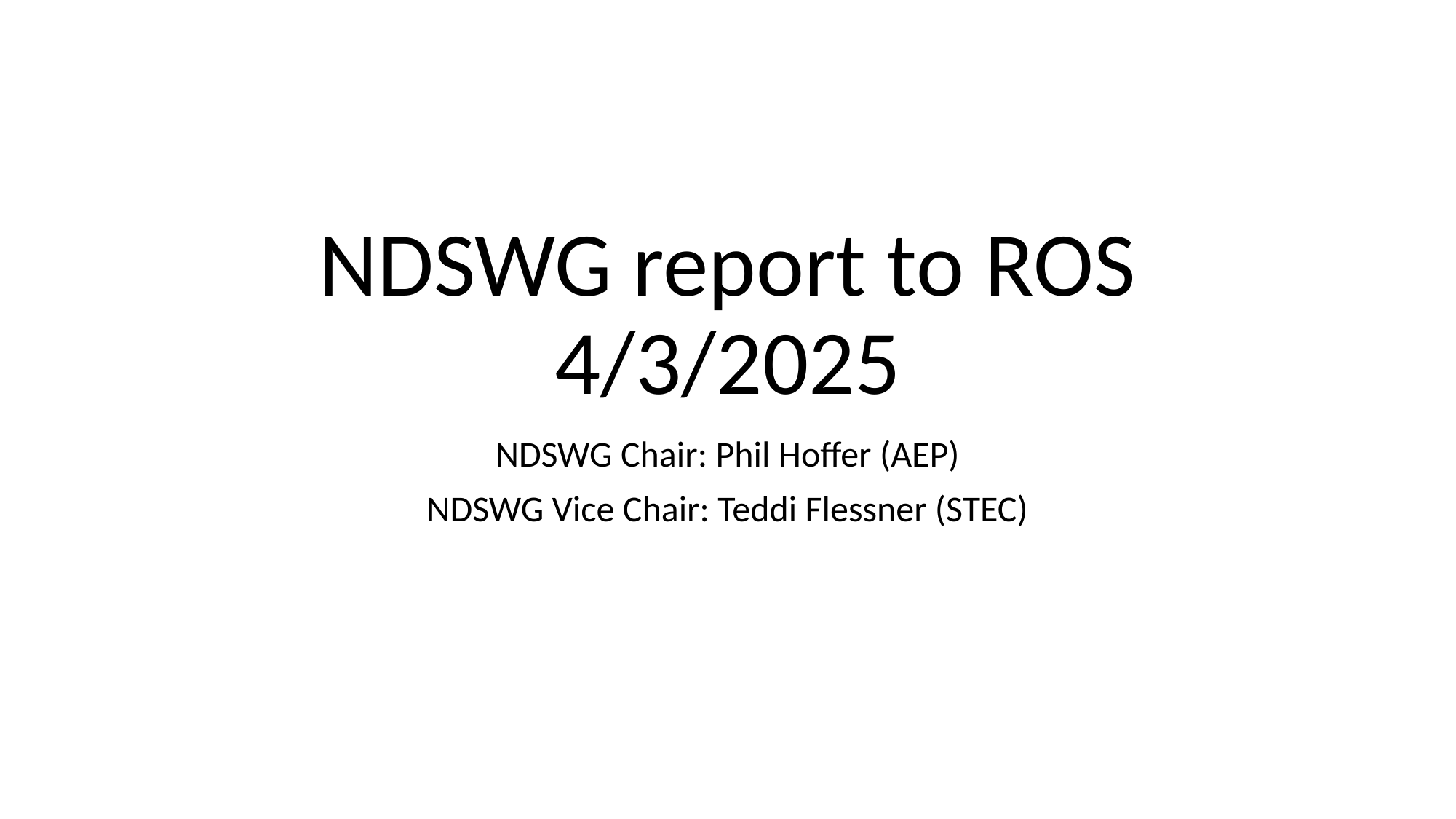

# NDSWG report to ROS 4/3/2025
NDSWG Chair: Phil Hoffer (AEP)
NDSWG Vice Chair: Teddi Flessner (STEC)